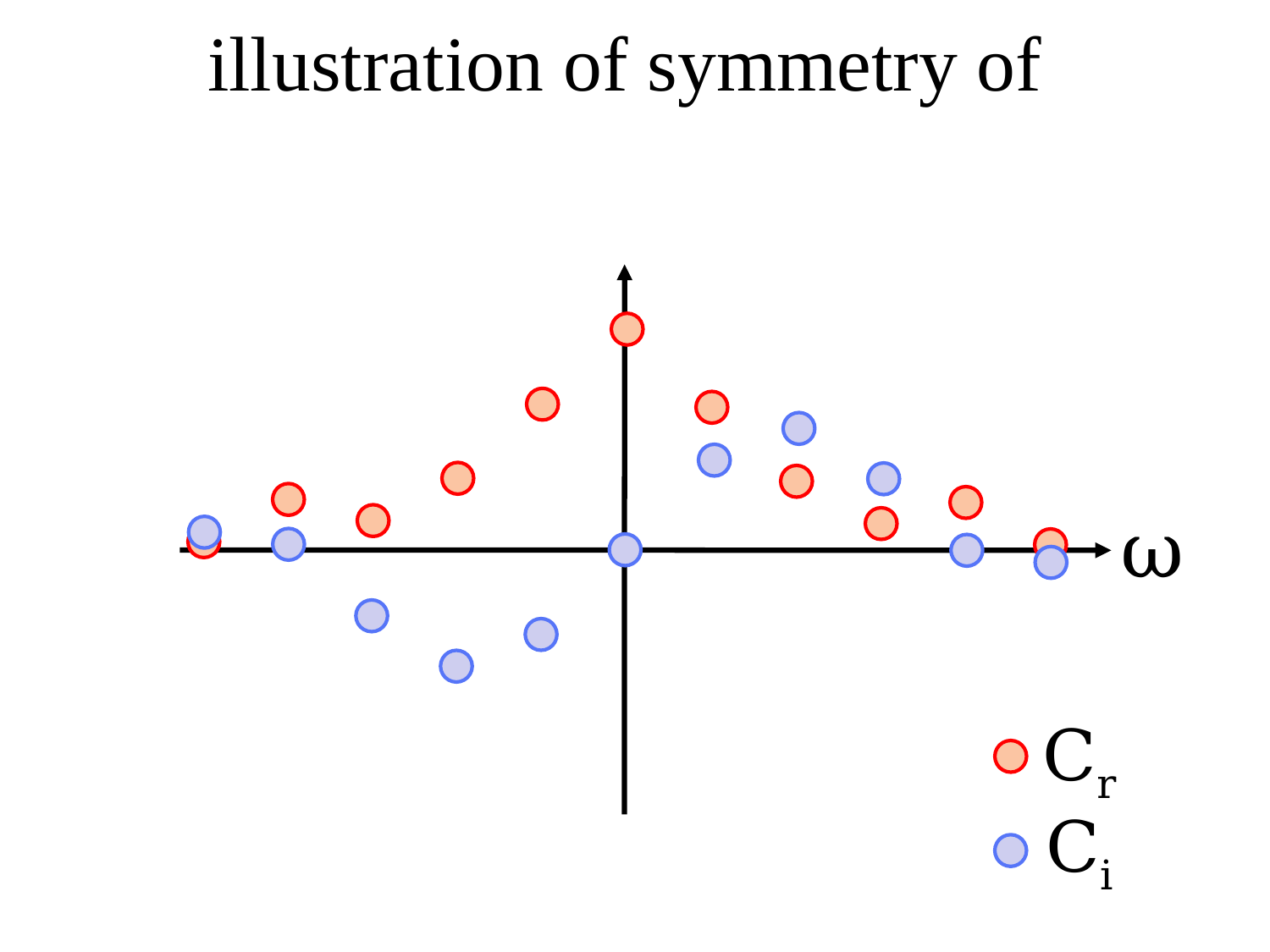

illustration of symmetry of

# ω

Cr

Ci